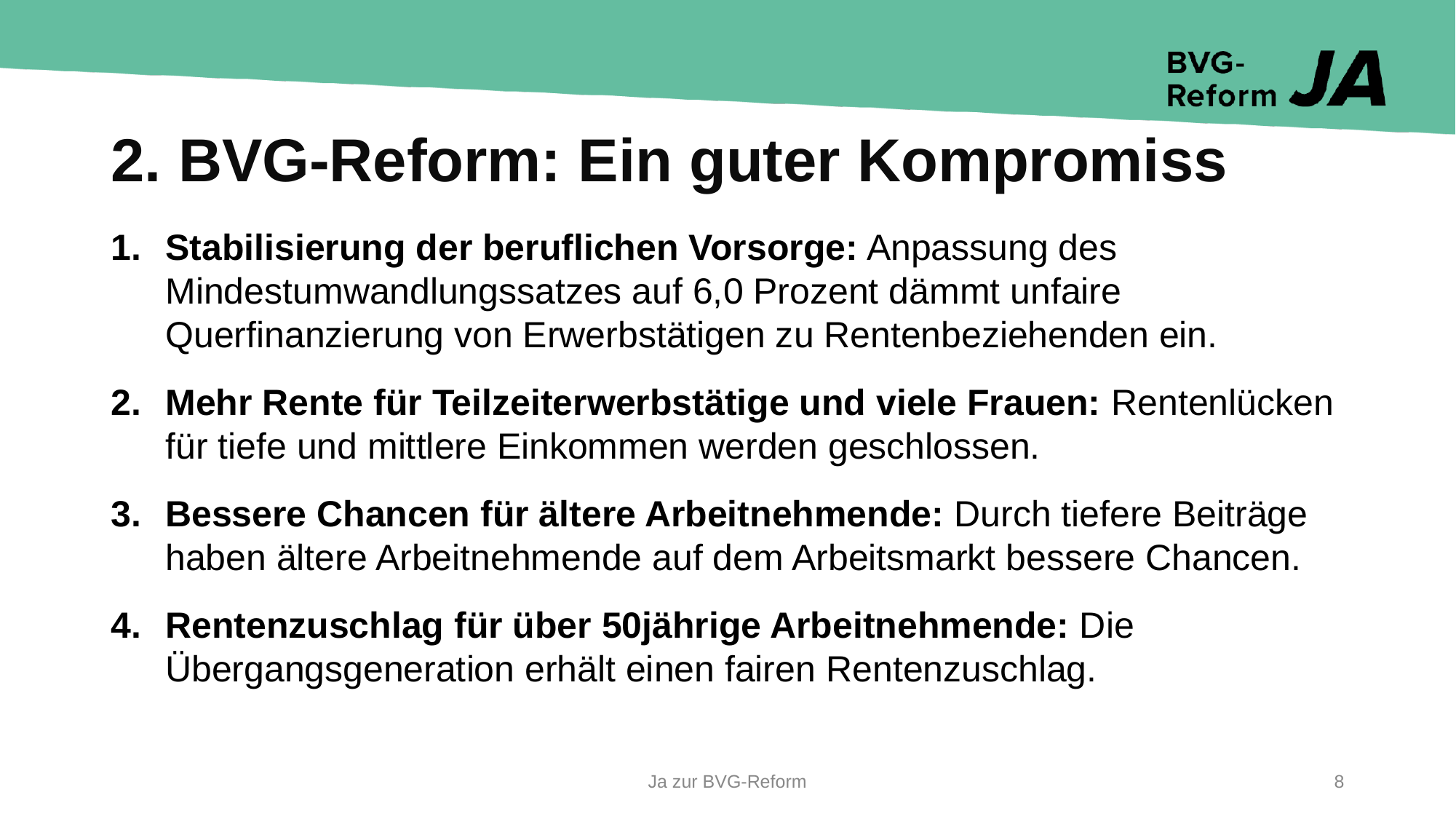

# 2. BVG-Reform: Ein guter Kompromiss
Stabilisierung der beruflichen Vorsorge: Anpassung des Mindestumwandlungssatzes auf 6,0 Prozent dämmt unfaire Querfinanzierung von Erwerbstätigen zu Rentenbeziehenden ein.
Mehr Rente für Teilzeiterwerbstätige und viele Frauen: Rentenlücken für tiefe und mittlere Einkommen werden geschlossen.
Bessere Chancen für ältere Arbeitnehmende: Durch tiefere Beiträge haben ältere Arbeitnehmende auf dem Arbeitsmarkt bessere Chancen.
Rentenzuschlag für über 50jährige Arbeitnehmende: Die Übergangsgeneration erhält einen fairen Rentenzuschlag.

Ja zur BVG-Reform
8